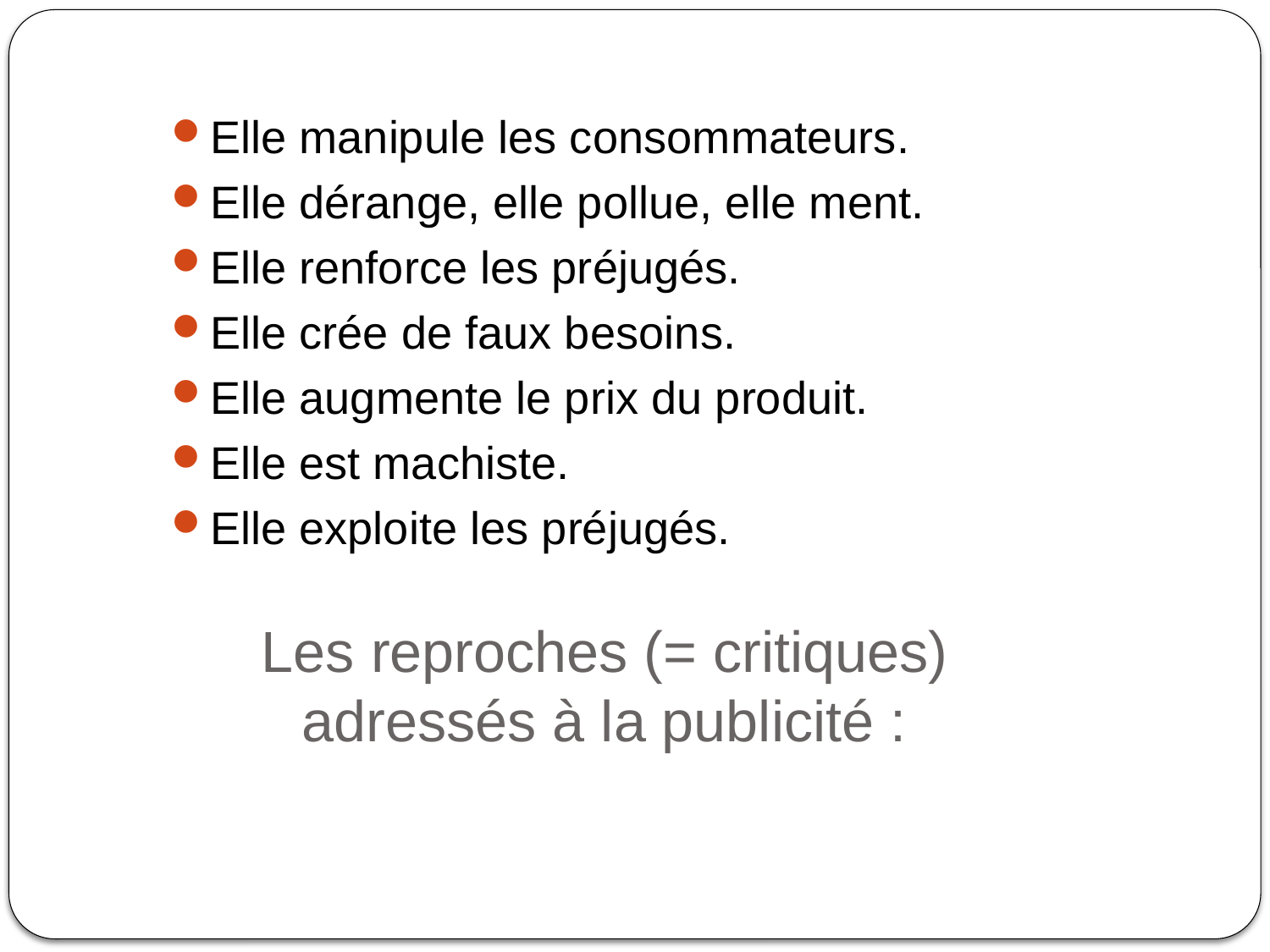

Elle manipule les consommateurs.
Elle dérange, elle pollue, elle ment.
Elle renforce les préjugés.
Elle crée de faux besoins.
Elle augmente le prix du produit.
Elle est machiste.
Elle exploite les préjugés.
# Les reproches (= critiques) adressés à la publicité :